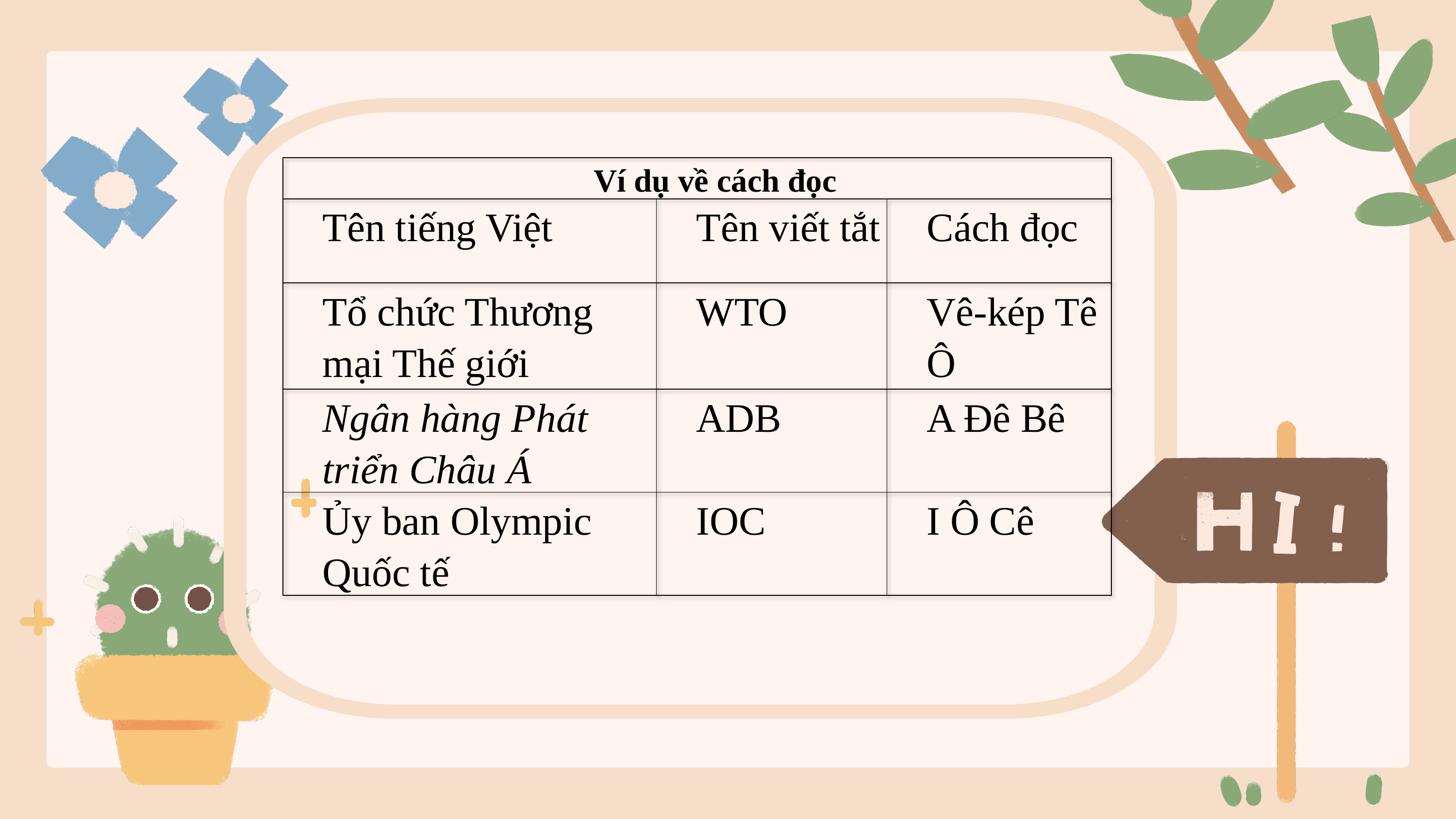

| Ví dụ về cách đọc |  |  |
| --- | --- | --- |
| Tên tiếng Việt | Tên viết tắt | Cách đọc |
| Tổ chức Thương mại Thế giới | WTO | Vê-kép Tê Ô |
| Ngân hàng Phát triển Châu Á | ADB | A Đê Bê |
| Ủy ban Olympic Quốc tế | IOC | I Ô Cê |